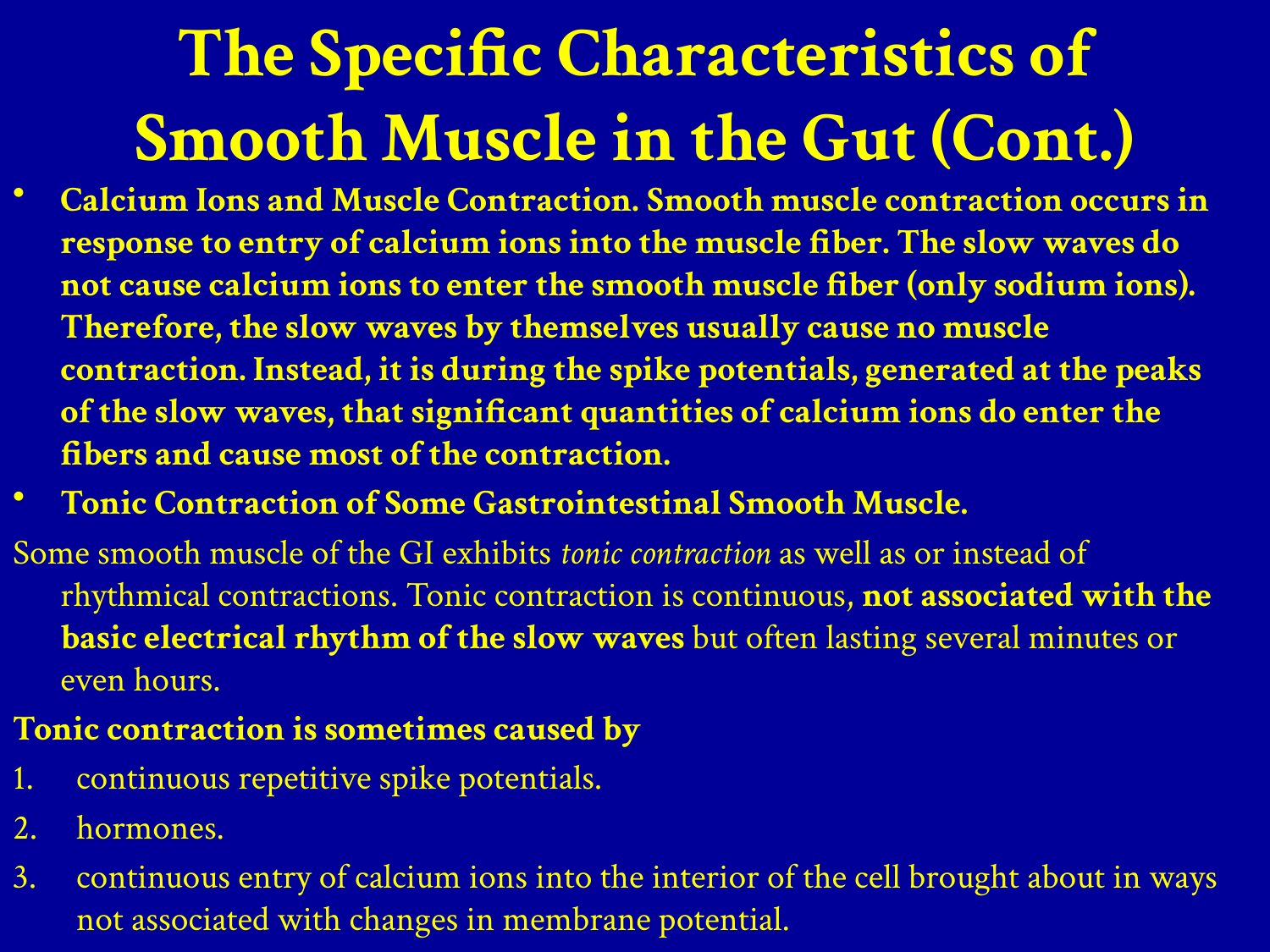

# The Specific Characteristics of Smooth Muscle in the Gut (Cont.)
Calcium Ions and Muscle Contraction. Smooth muscle contraction occurs in response to entry of calcium ions into the muscle fiber. The slow waves do not cause calcium ions to enter the smooth muscle fiber (only sodium ions). Therefore, the slow waves by themselves usually cause no muscle contraction. Instead, it is during the spike potentials, generated at the peaks of the slow waves, that significant quantities of calcium ions do enter the fibers and cause most of the contraction.
Tonic Contraction of Some Gastrointestinal Smooth Muscle.
Some smooth muscle of the GI exhibits tonic contraction as well as or instead of rhythmical contractions. Tonic contraction is continuous, not associated with the basic electrical rhythm of the slow waves but often lasting several minutes or even hours.
Tonic contraction is sometimes caused by
continuous repetitive spike potentials.
hormones.
continuous entry of calcium ions into the interior of the cell brought about in ways not associated with changes in membrane potential.